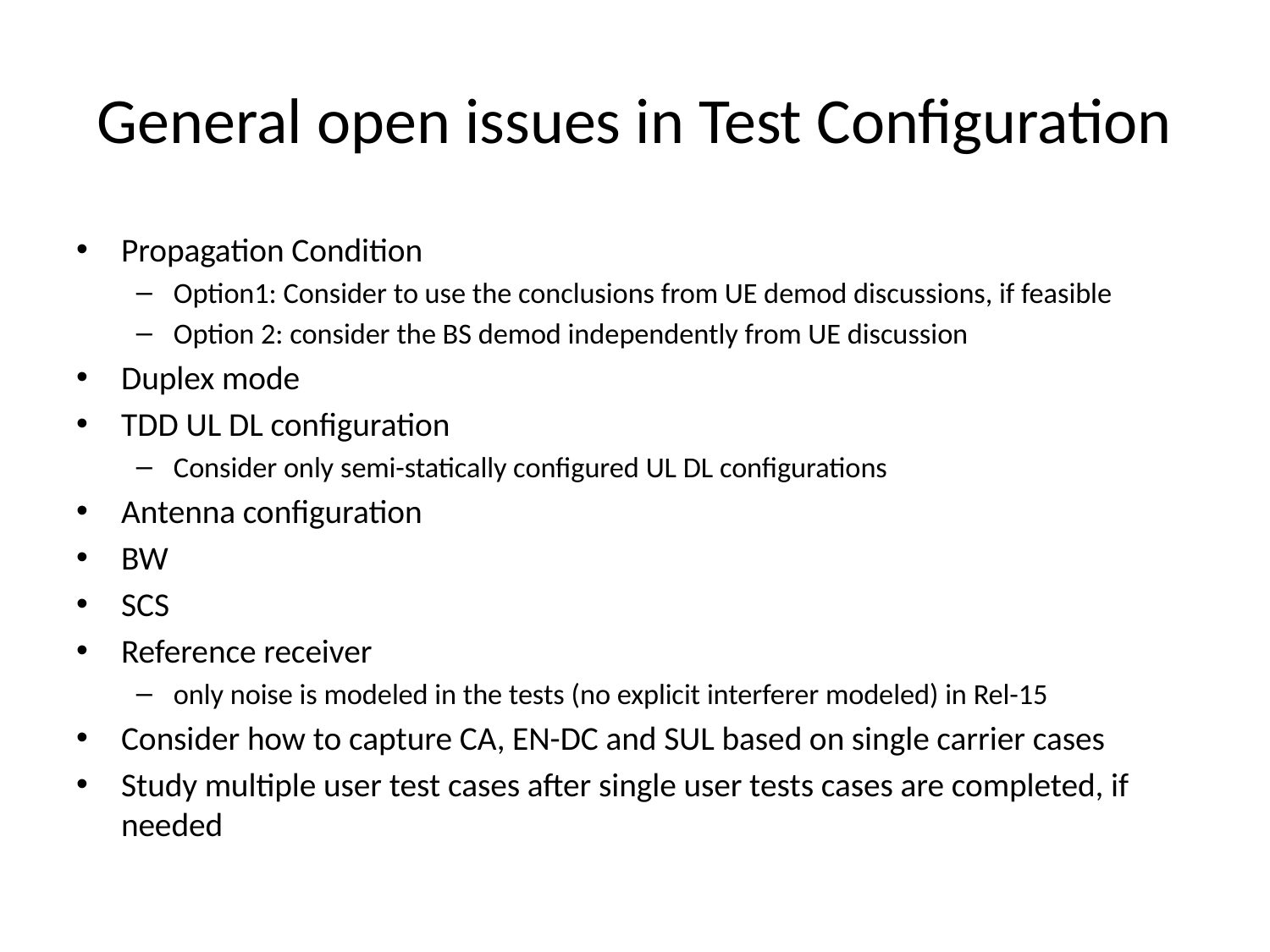

# General open issues in Test Configuration
Propagation Condition
Option1: Consider to use the conclusions from UE demod discussions, if feasible
Option 2: consider the BS demod independently from UE discussion
Duplex mode
TDD UL DL configuration
Consider only semi-statically configured UL DL configurations
Antenna configuration
BW
SCS
Reference receiver
only noise is modeled in the tests (no explicit interferer modeled) in Rel-15
Consider how to capture CA, EN-DC and SUL based on single carrier cases
Study multiple user test cases after single user tests cases are completed, if needed